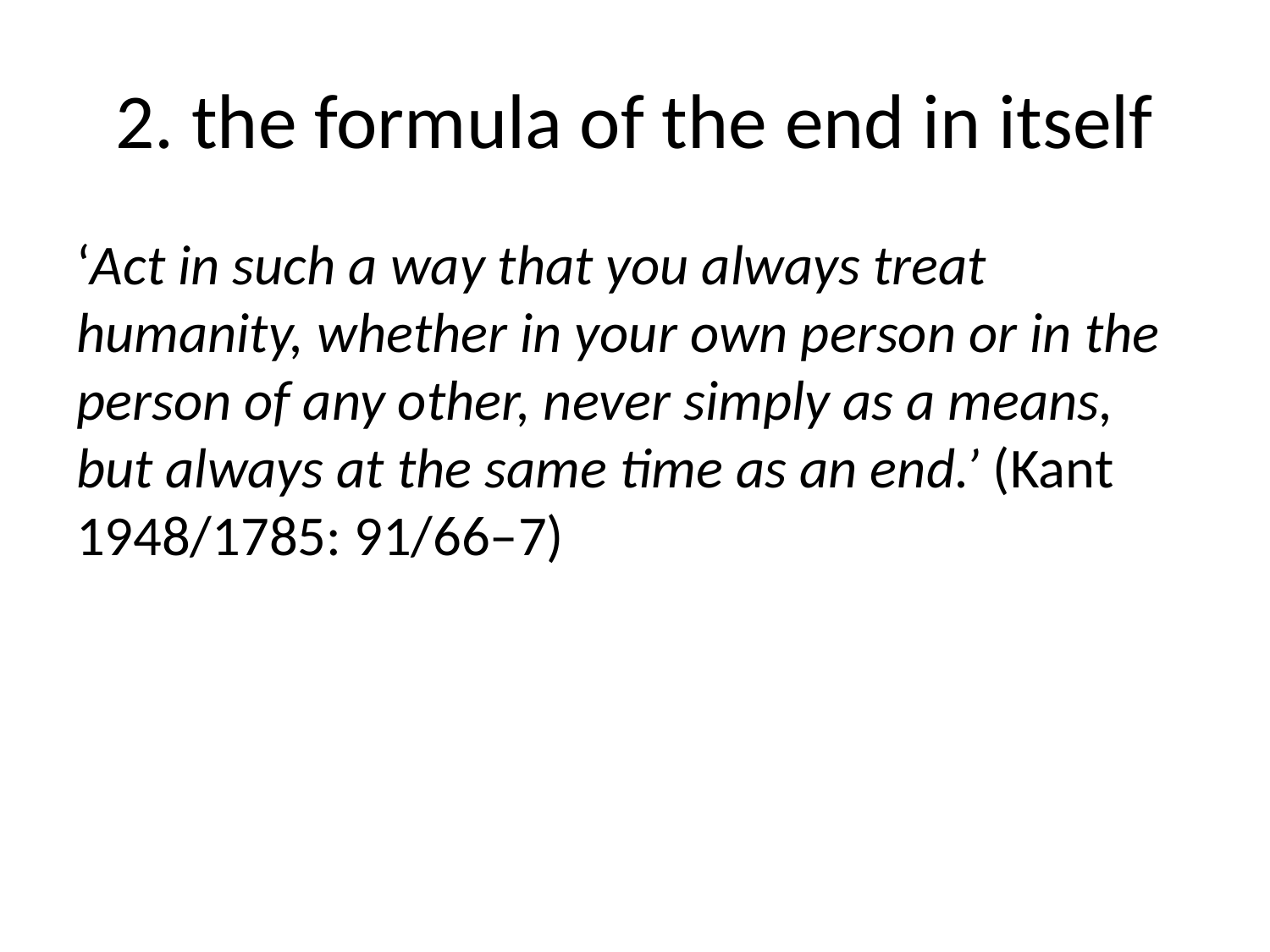

# 2. the formula of the end in itself
‘Act in such a way that you always treat humanity, whether in your own person or in the person of any other, never simply as a means, but always at the same time as an end.’ (Kant 1948/1785: 91/66–7)